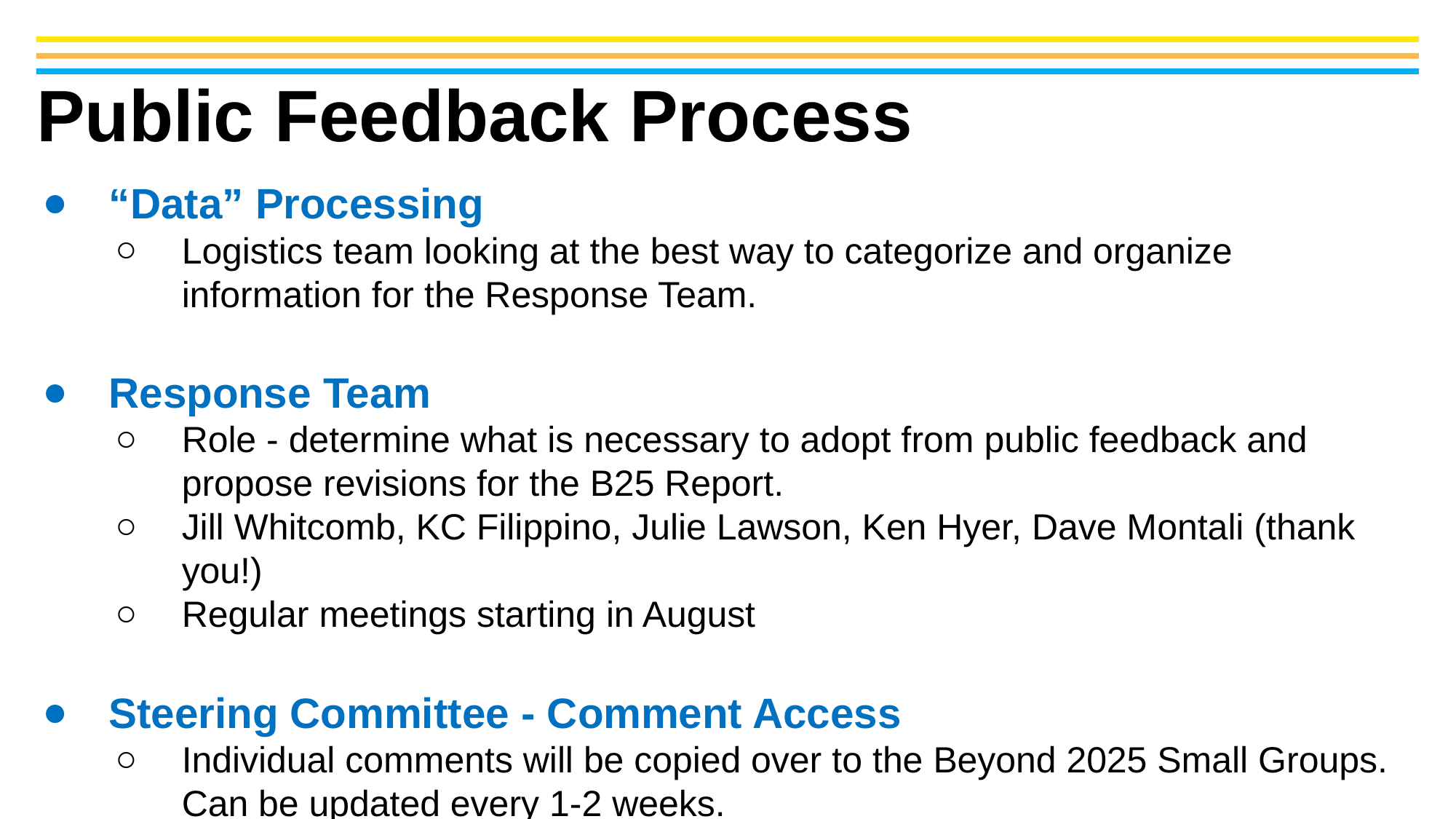

Public Feedback Process
“Data” Processing
Logistics team looking at the best way to categorize and organize information for the Response Team.

Response Team
Role - determine what is necessary to adopt from public feedback and propose revisions for the B25 Report.
Jill Whitcomb, KC Filippino, Julie Lawson, Ken Hyer, Dave Montali (thank you!)
Regular meetings starting in August

Steering Committee - Comment Access
Individual comments will be copied over to the Beyond 2025 Small Groups. Can be updated every 1-2 weeks.